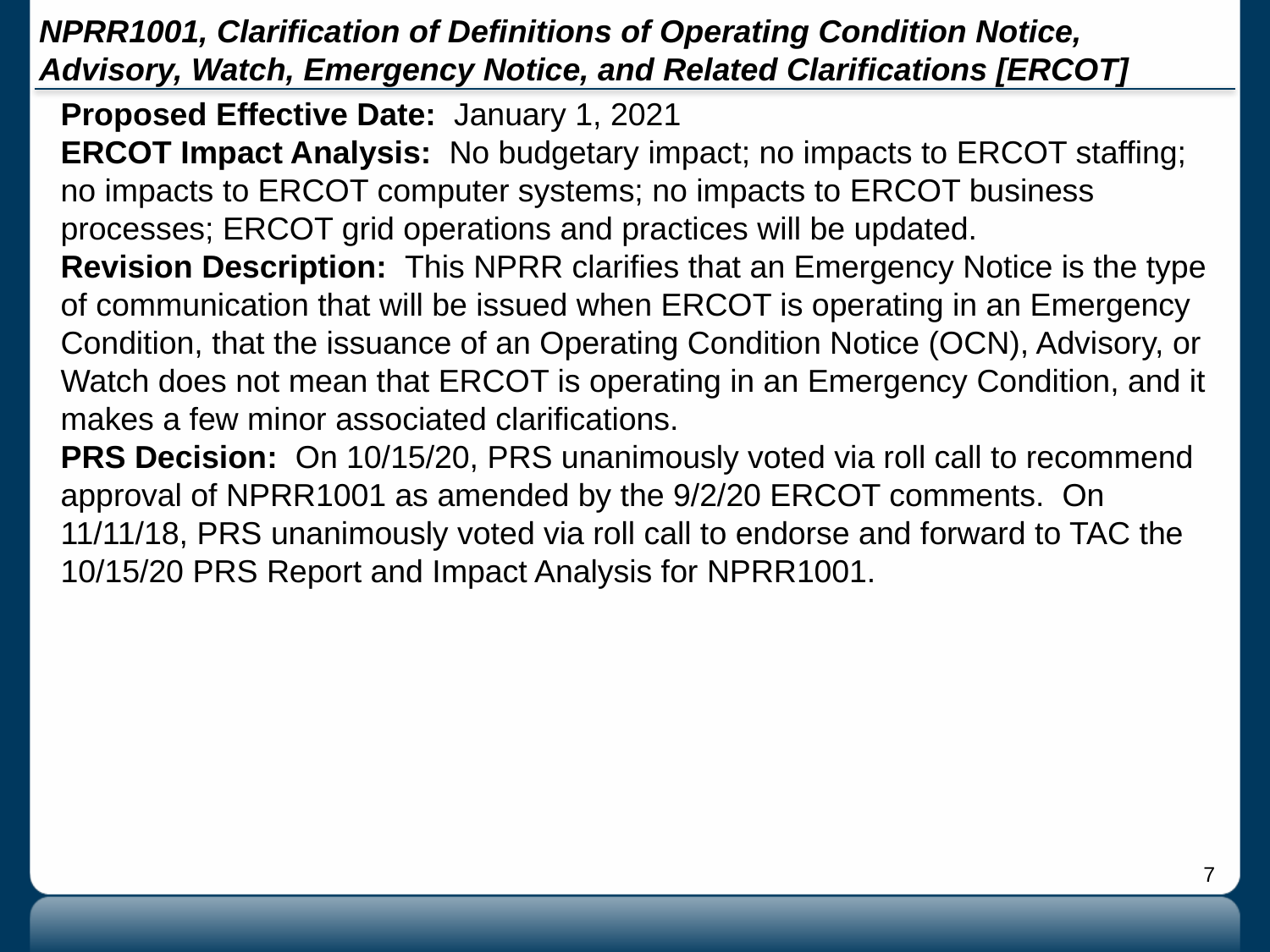

# NPRR1001, Clarification of Definitions of Operating Condition Notice, Advisory, Watch, Emergency Notice, and Related Clarifications [ERCOT]
Proposed Effective Date:  January 1, 2021
ERCOT Impact Analysis:  No budgetary impact; no impacts to ERCOT staffing; no impacts to ERCOT computer systems; no impacts to ERCOT business processes; ERCOT grid operations and practices will be updated.
Revision Description:  This NPRR clarifies that an Emergency Notice is the type of communication that will be issued when ERCOT is operating in an Emergency Condition, that the issuance of an Operating Condition Notice (OCN), Advisory, or Watch does not mean that ERCOT is operating in an Emergency Condition, and it makes a few minor associated clarifications.
PRS Decision:  On 10/15/20, PRS unanimously voted via roll call to recommend approval of NPRR1001 as amended by the 9/2/20 ERCOT comments.  On 11/11/18, PRS unanimously voted via roll call to endorse and forward to TAC the 10/15/20 PRS Report and Impact Analysis for NPRR1001.